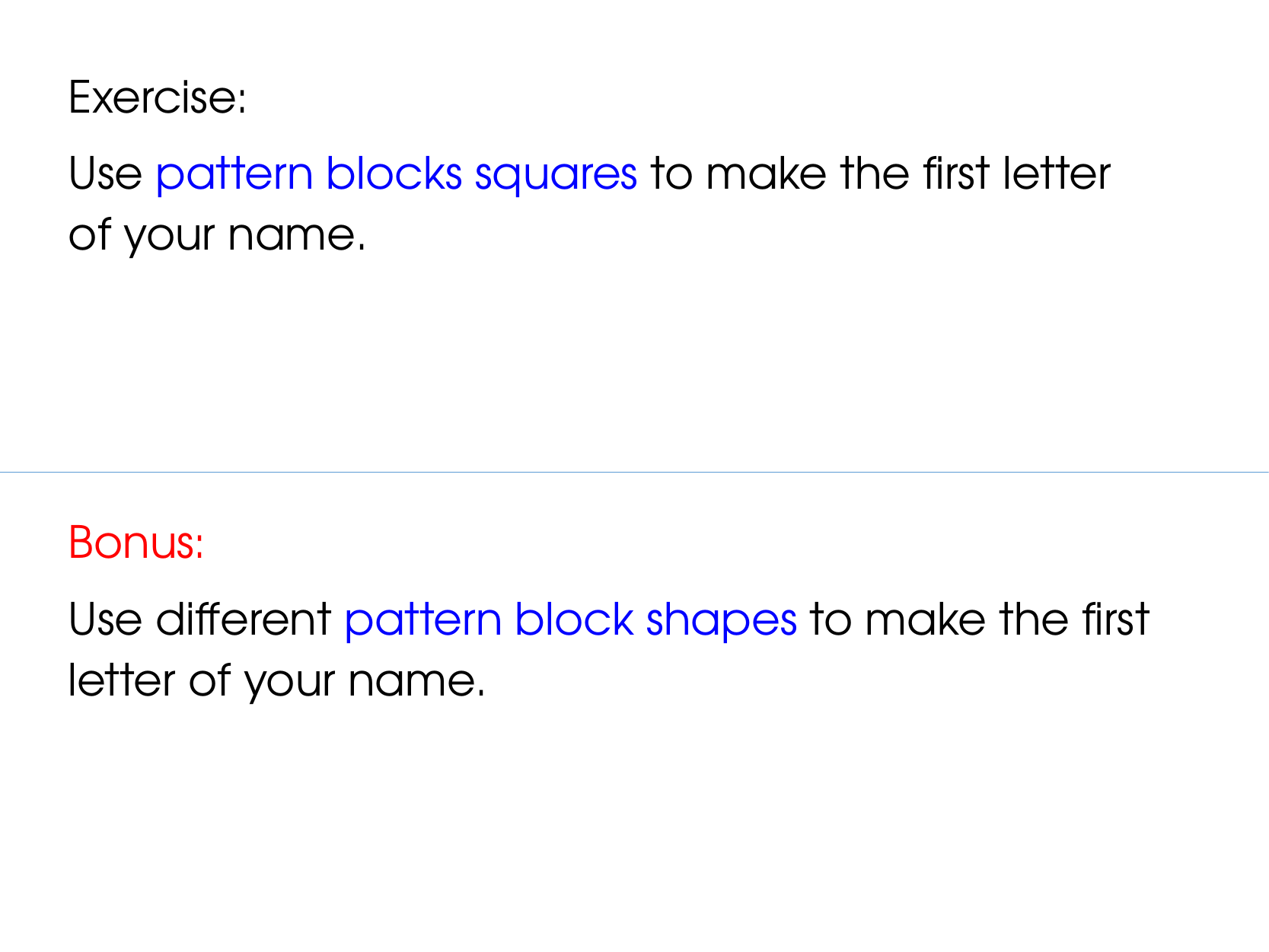

Exercise:
Use pattern blocks squares to make the first letter
of your name.
Bonus:
Use different pattern block shapes to make the first
letter of your name.